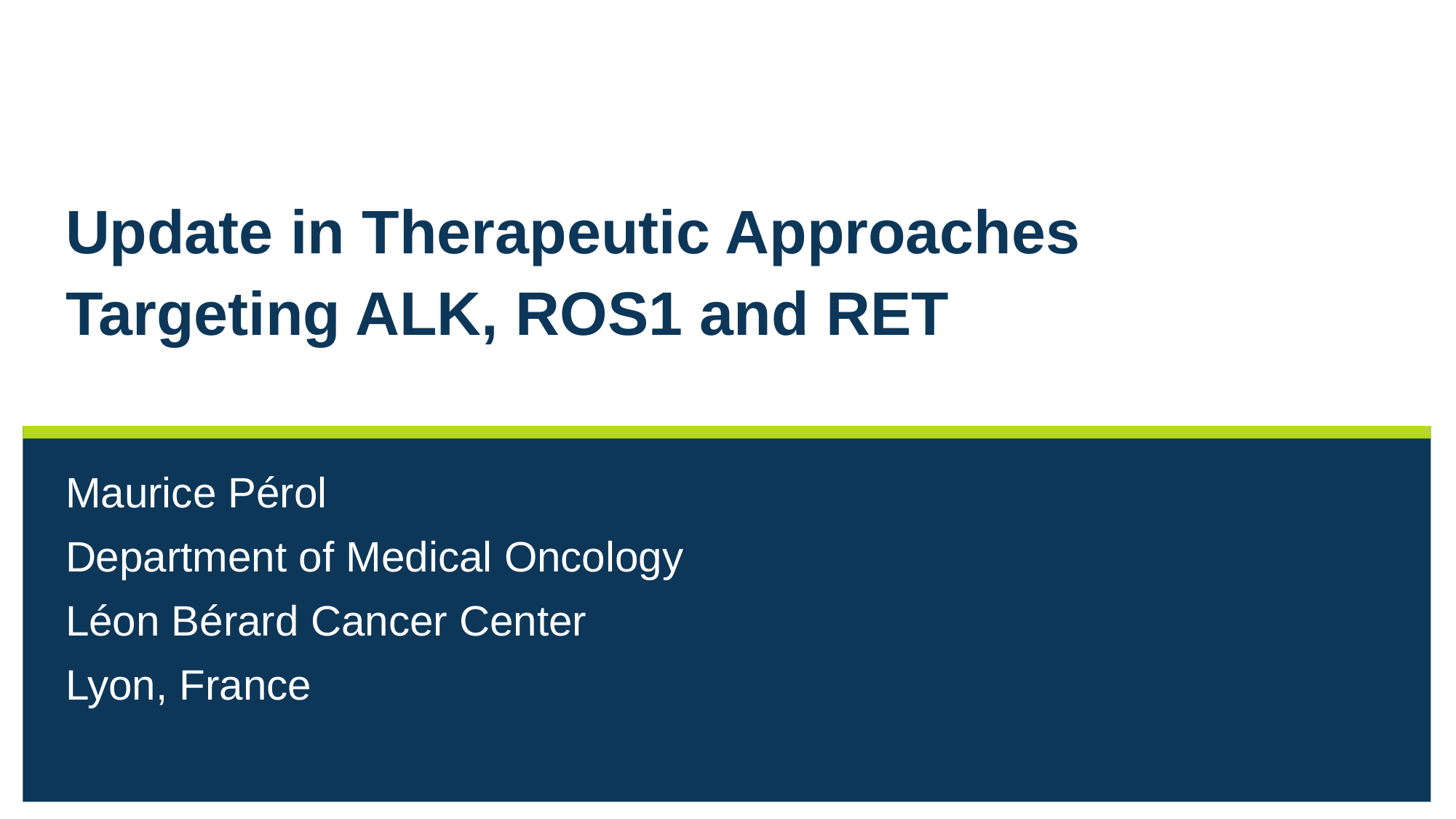

# Update in Therapeutic Approaches Targeting ALK, ROS1 and RET
Maurice Pérol
Department of Medical Oncology
Léon Bérard Cancer Center
Lyon, France